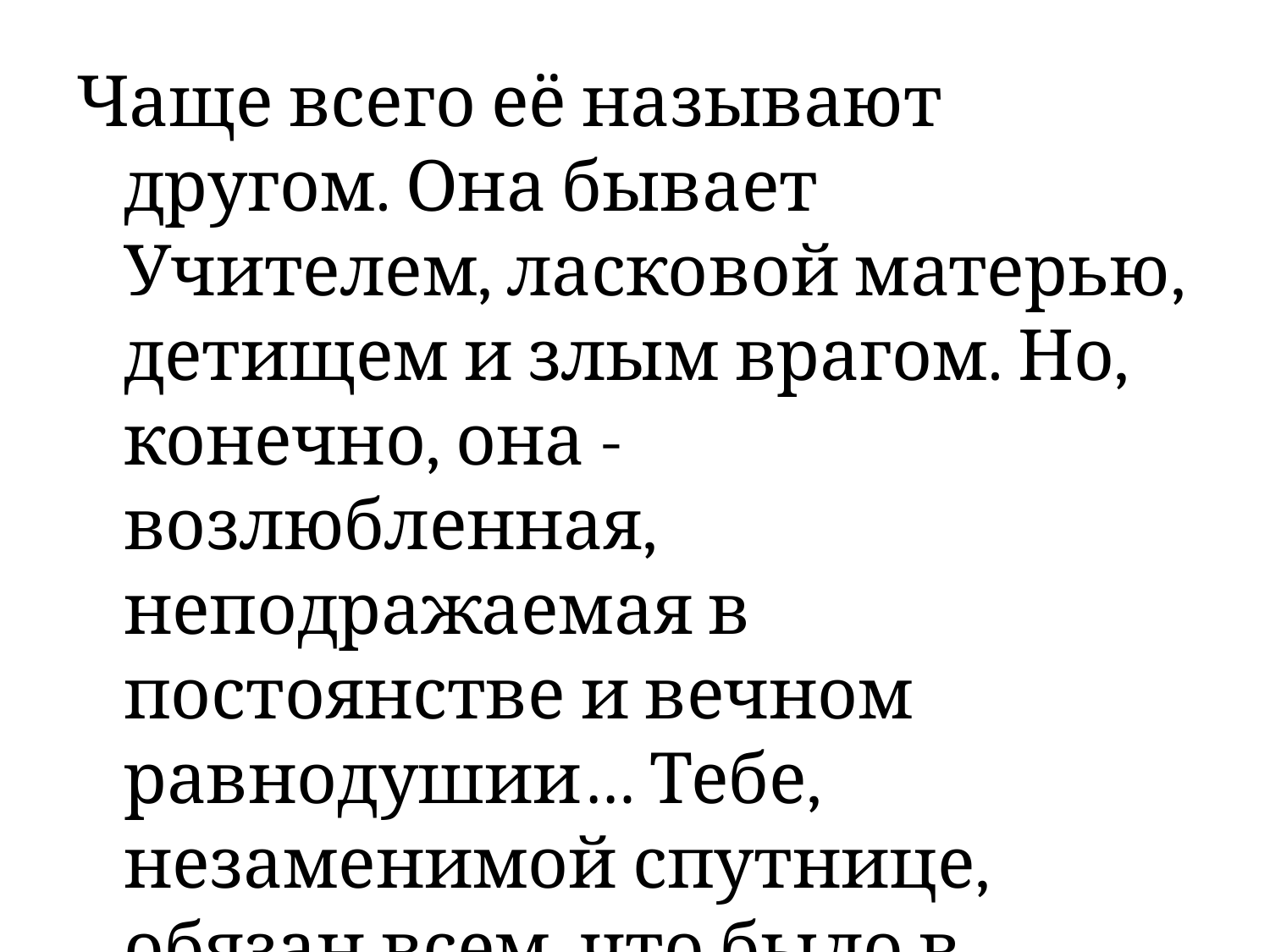

Чаще всего её называют другом. Она бывает Учителем, ласковой матерью, детищем и злым врагом. Но, конечно, она -  возлюбленная, неподражаемая в постоянстве и вечном равнодушии… Тебе, незаменимой спутнице, обязан всем, что было в жизни особенного и святого. …